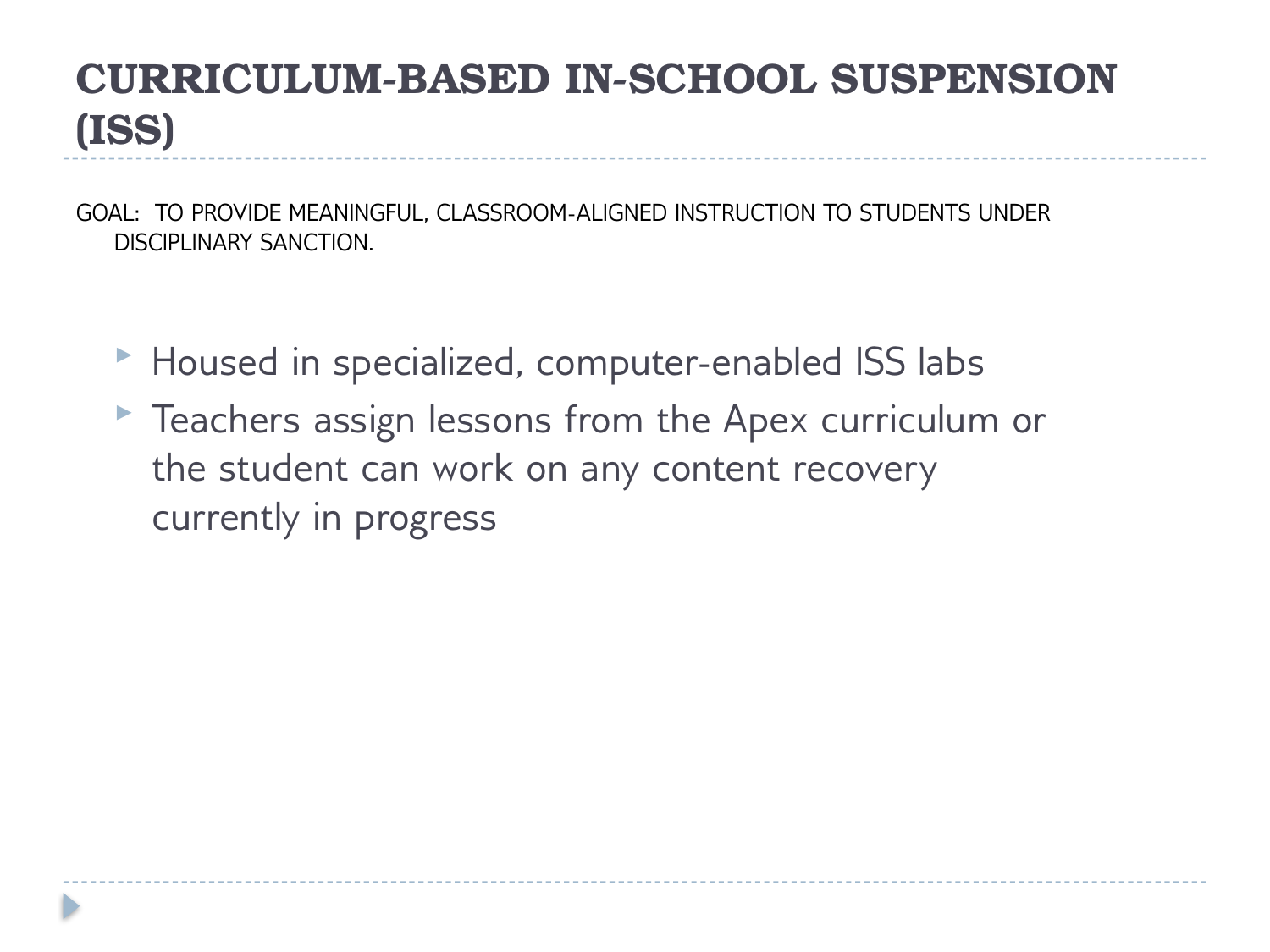

# Curriculum-based In-school Suspension (ISS)
Goal:  To provide meaningful, classroom-aligned instruction to students under disciplinary sanction.

Housed in specialized, computer-enabled ISS labs
Teachers assign lessons from the Apex curriculum or the student can work on any content recovery currently in progress